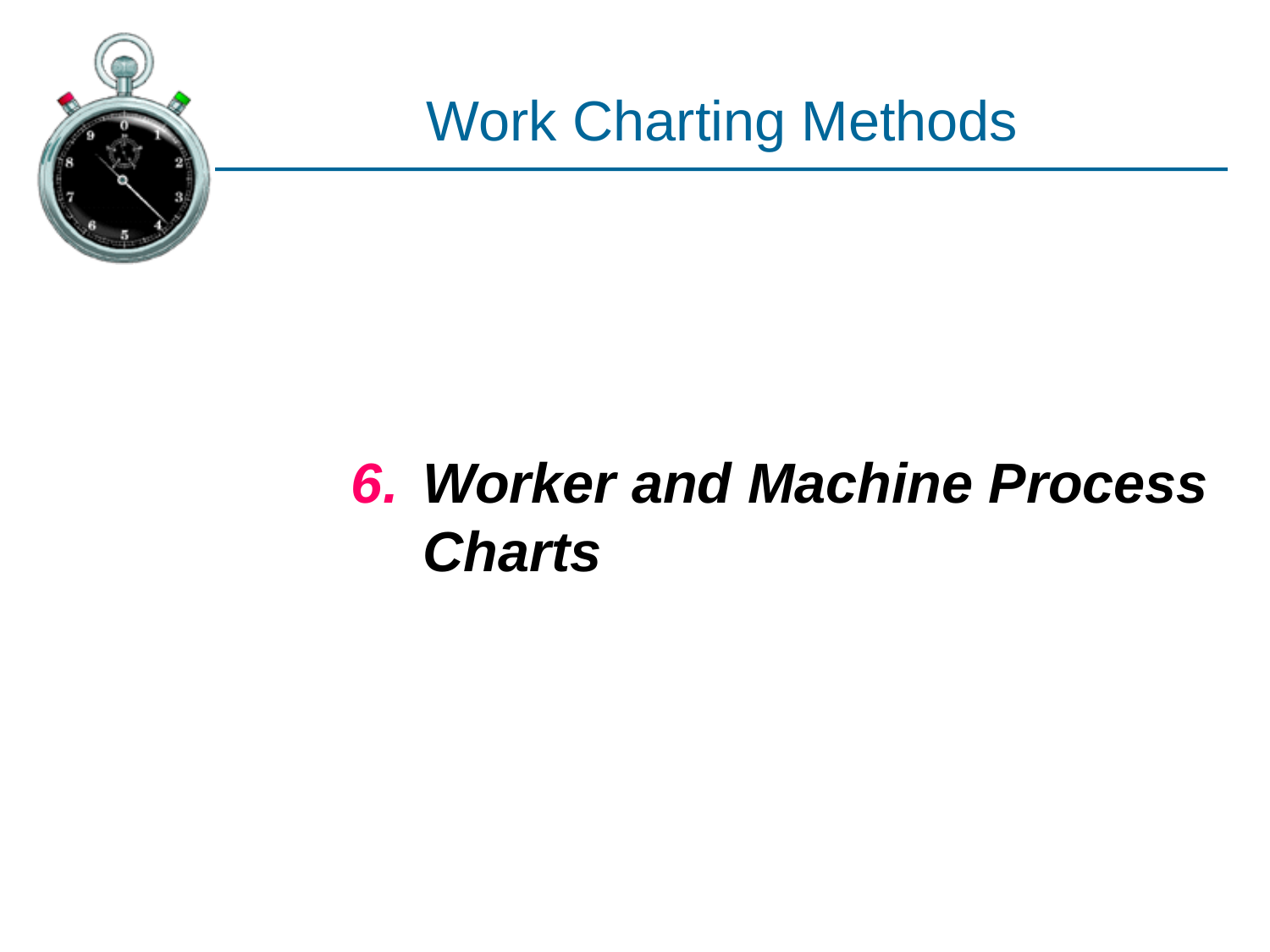

# Work Charting Methods

Worker and Machine Process Charts